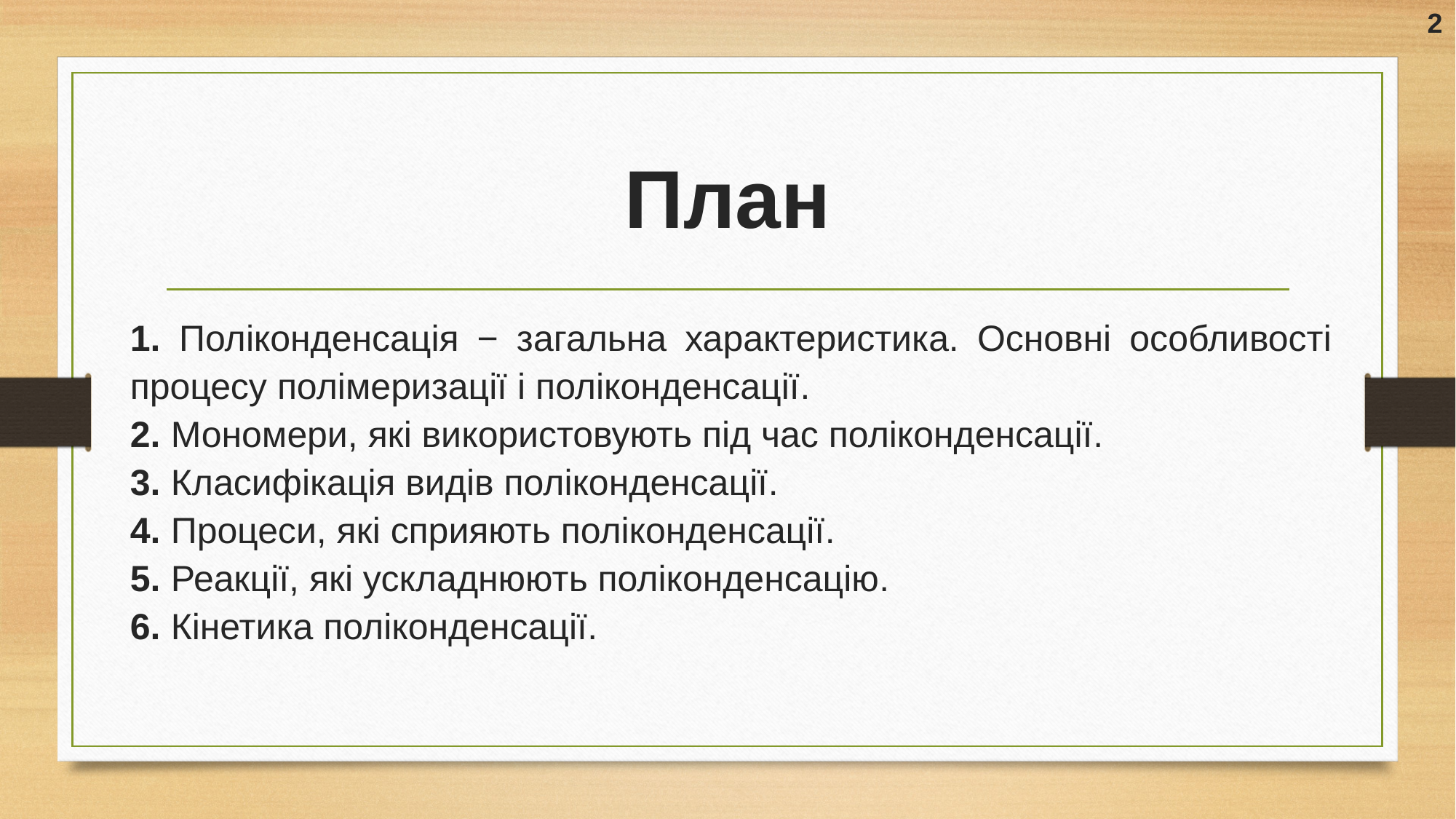

2
# План
1. Поліконденсація − загальна характеристика. Основні особливості процесу полімеризації і поліконденсації.
2. Мономери, які використовують під час поліконденсації.
3. Класифікація видів поліконденсації.
4. Процеси, які сприяють поліконденсації.
5. Реакції, які ускладнюють поліконденсацію.
6. Кінетика поліконденсації.